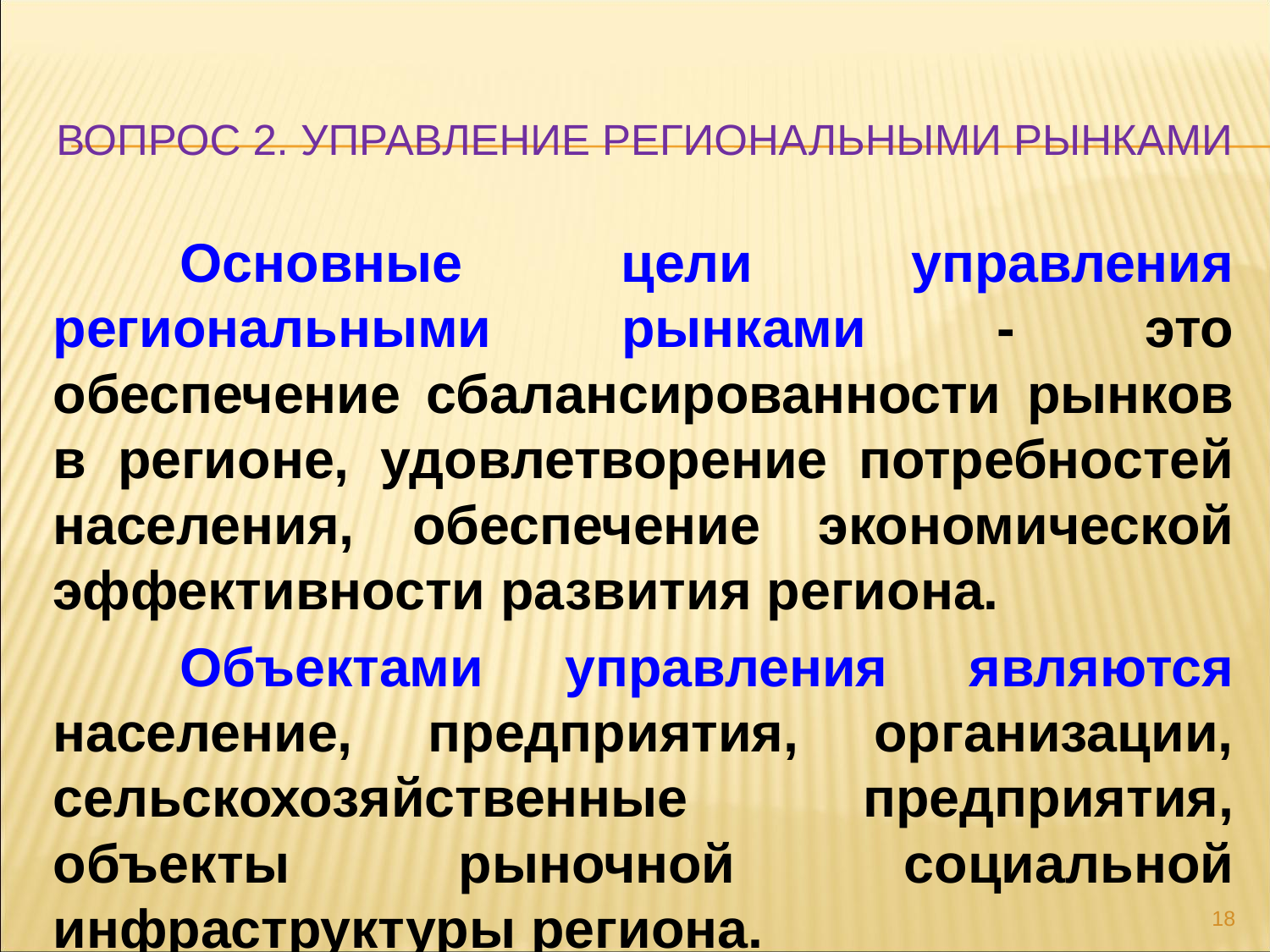

# ВОПРОС 2. УПРАВЛЕНИЕ РЕГИОНАЛЬНЫМИ РЫНКАМИ
	Основные цели управления региональными рынками - это обеспечение сбалансированности рынков в регионе, удовлетворение потребностей населения, обеспечение экономической эффективности развития региона.
	Объектами управления являются население, предприятия, организации, сельскохозяйственные предприятия, объекты рыночной социальной инфраструктуры региона.
18